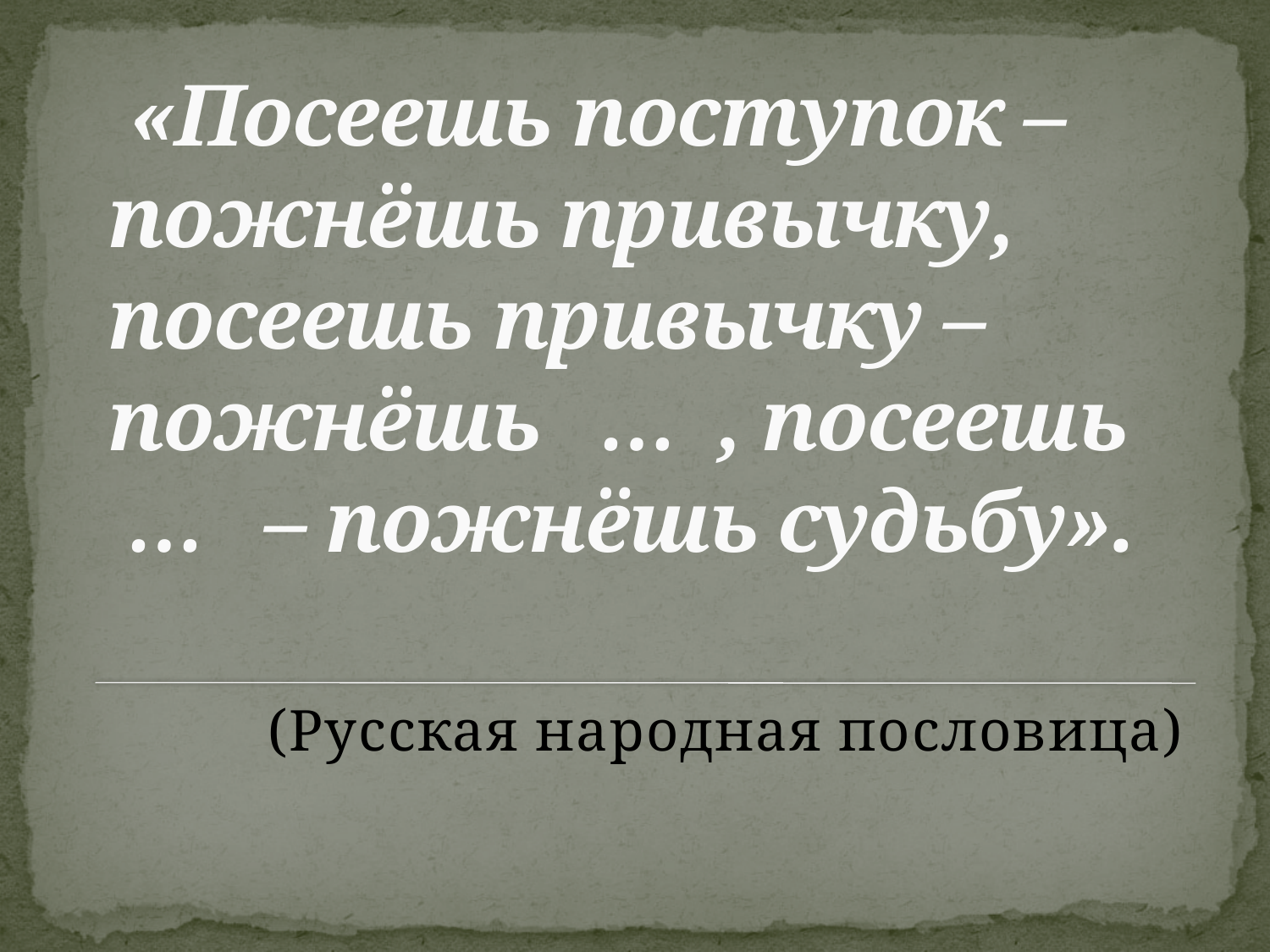

# «Посеешь поступок – пожнёшь привычку, посеешь привычку – пожнёшь   …  , посеешь    …   – пожнёшь судьбу».
(Русская народная пословица)